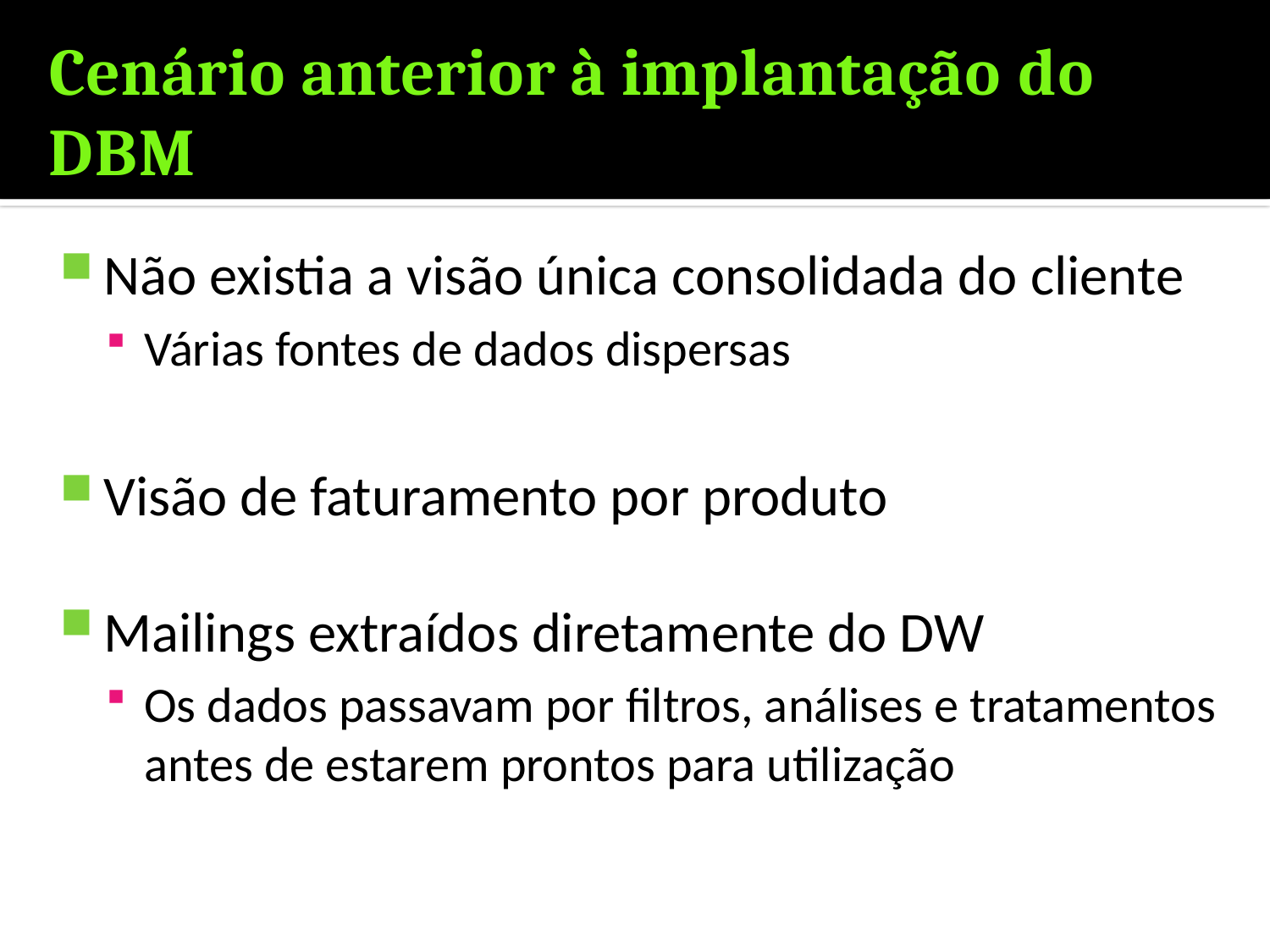

# Cenário anterior à implantação do DBM
Não existia a visão única consolidada do cliente
Várias fontes de dados dispersas

Visão de faturamento por produto

Mailings extraídos diretamente do DW
Os dados passavam por filtros, análises e tratamentos antes de estarem prontos para utilização